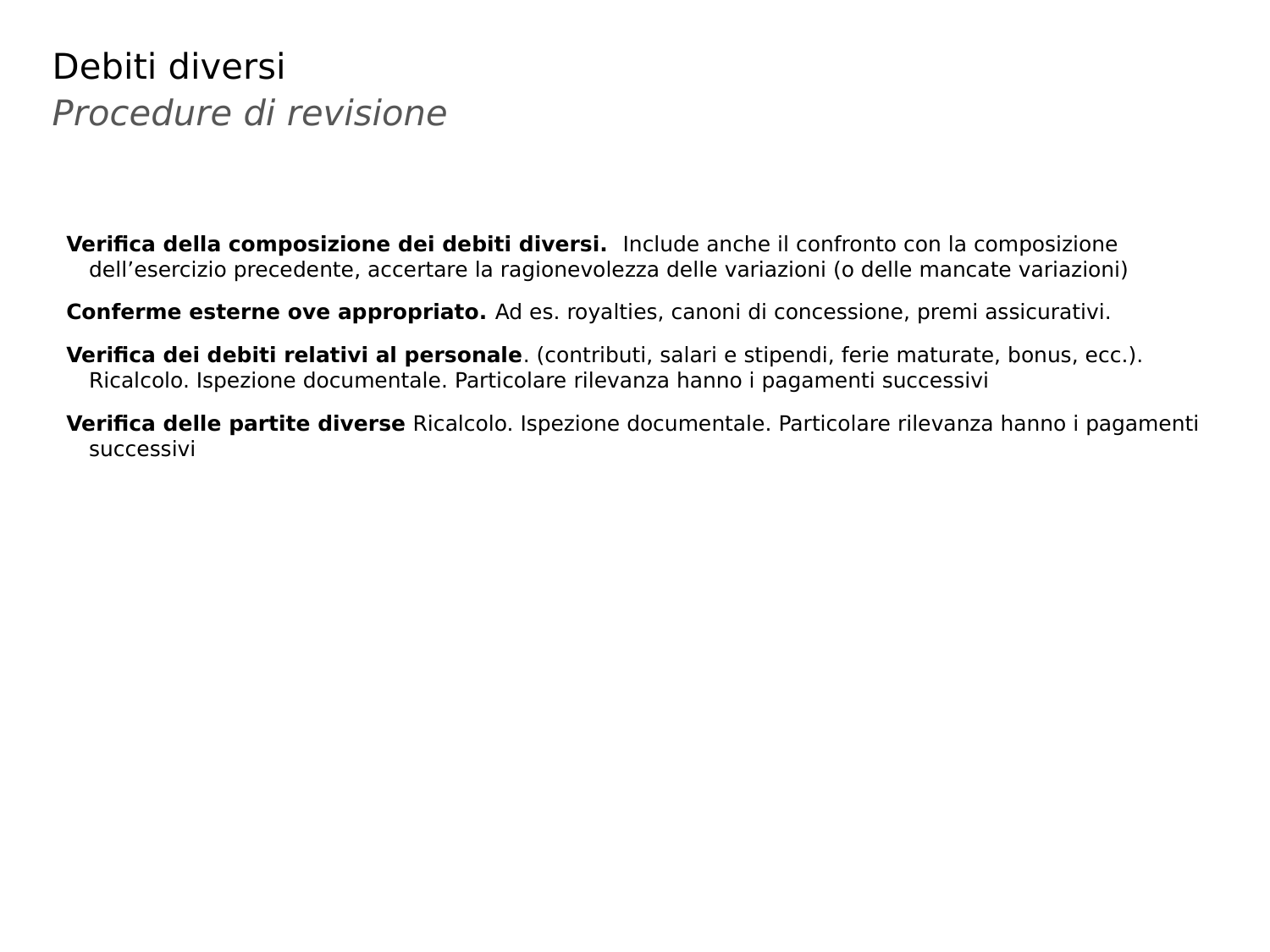

# Debiti diversi
Procedure di revisione
Verifica della composizione dei debiti diversi.  Include anche il confronto con la composizione dell’esercizio precedente, accertare la ragionevolezza delle variazioni (o delle mancate variazioni)
Conferme esterne ove appropriato. Ad es. royalties, canoni di concessione, premi assicurativi.
Verifica dei debiti relativi al personale. (contributi, salari e stipendi, ferie maturate, bonus, ecc.). Ricalcolo. Ispezione documentale. Particolare rilevanza hanno i pagamenti successivi
Verifica delle partite diverse Ricalcolo. Ispezione documentale. Particolare rilevanza hanno i pagamenti successivi